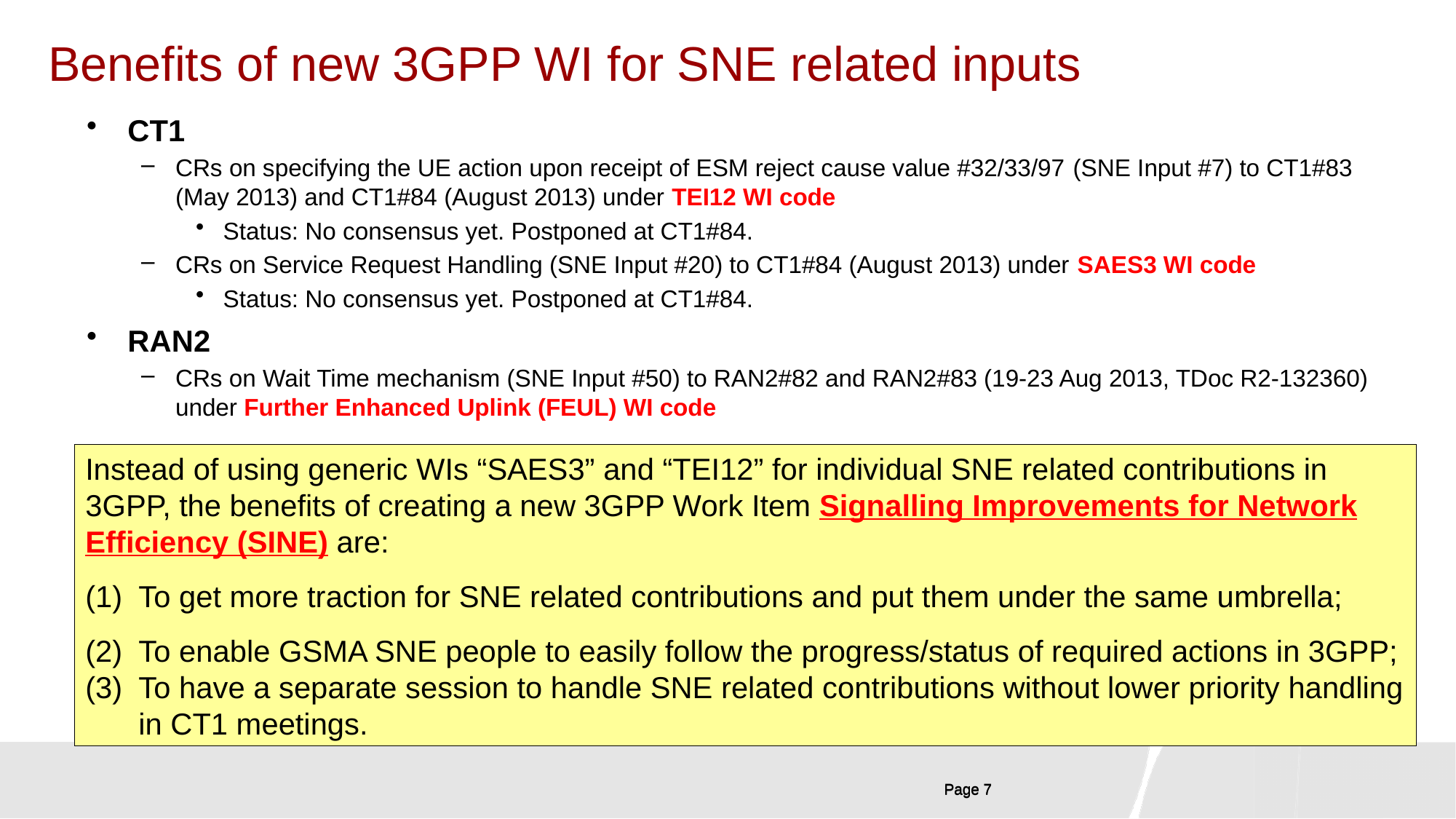

# Benefits of new 3GPP WI for SNE related inputs
CT1
CRs on specifying the UE action upon receipt of ESM reject cause value #32/33/97 (SNE Input #7) to CT1#83 (May 2013) and CT1#84 (August 2013) under TEI12 WI code
Status: No consensus yet. Postponed at CT1#84.
CRs on Service Request Handling (SNE Input #20) to CT1#84 (August 2013) under SAES3 WI code
Status: No consensus yet. Postponed at CT1#84.
RAN2
CRs on Wait Time mechanism (SNE Input #50) to RAN2#82 and RAN2#83 (19-23 Aug 2013, TDoc R2-132360) under Further Enhanced Uplink (FEUL) WI code
Instead of using generic WIs “SAES3” and “TEI12” for individual SNE related contributions in 3GPP, the benefits of creating a new 3GPP Work Item Signalling Improvements for Network Efficiency (SINE) are:
To get more traction for SNE related contributions and put them under the same umbrella;
To enable GSMA SNE people to easily follow the progress/status of required actions in 3GPP;
To have a separate session to handle SNE related contributions without lower priority handling in CT1 meetings.

Page 7